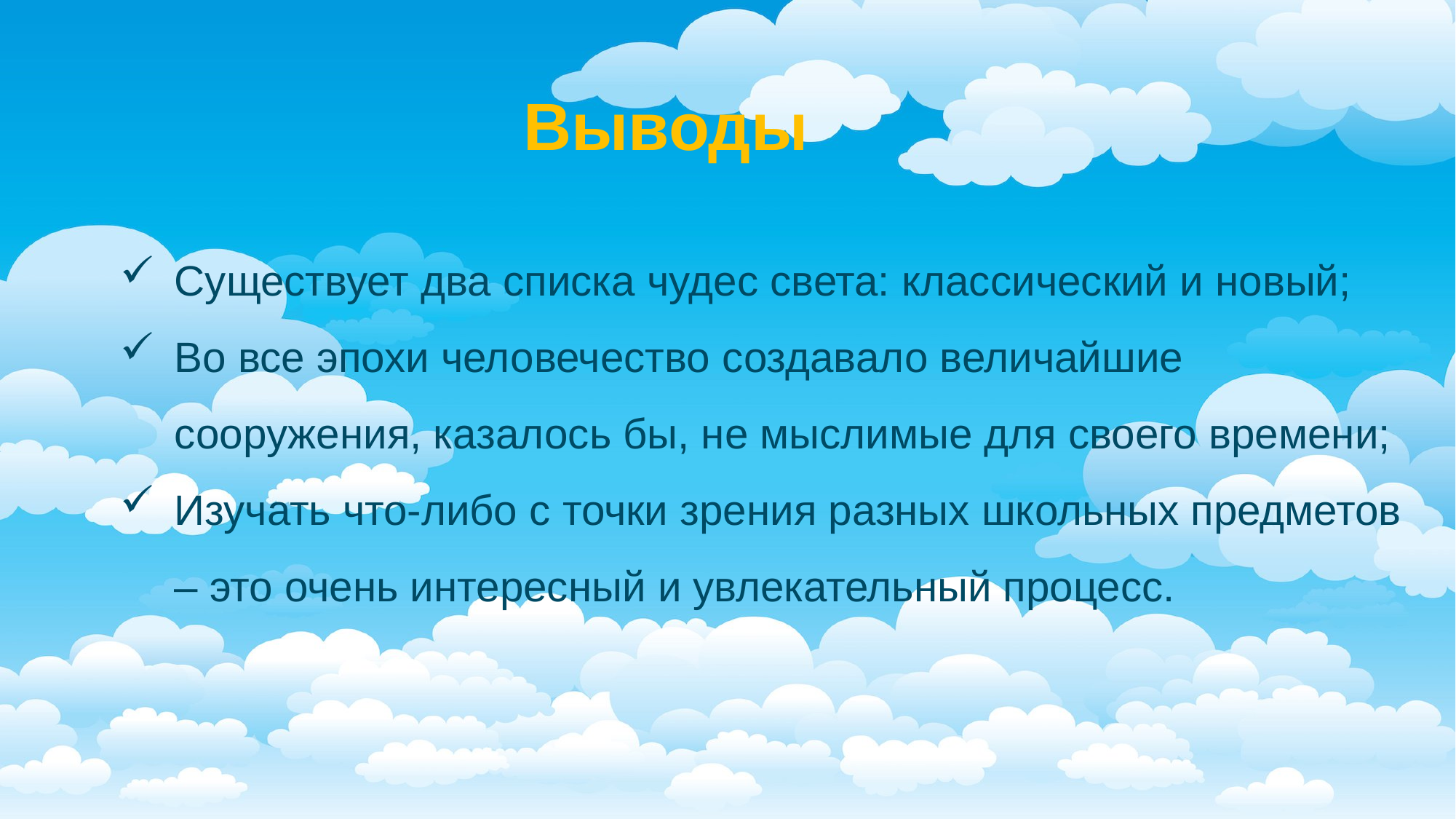

Выводы
Существует два списка чудес света: классический и новый;
Во все эпохи человечество создавало величайшие сооружения, казалось бы, не мыслимые для своего времени;
Изучать что-либо с точки зрения разных школьных предметов – это очень интересный и увлекательный процесс.